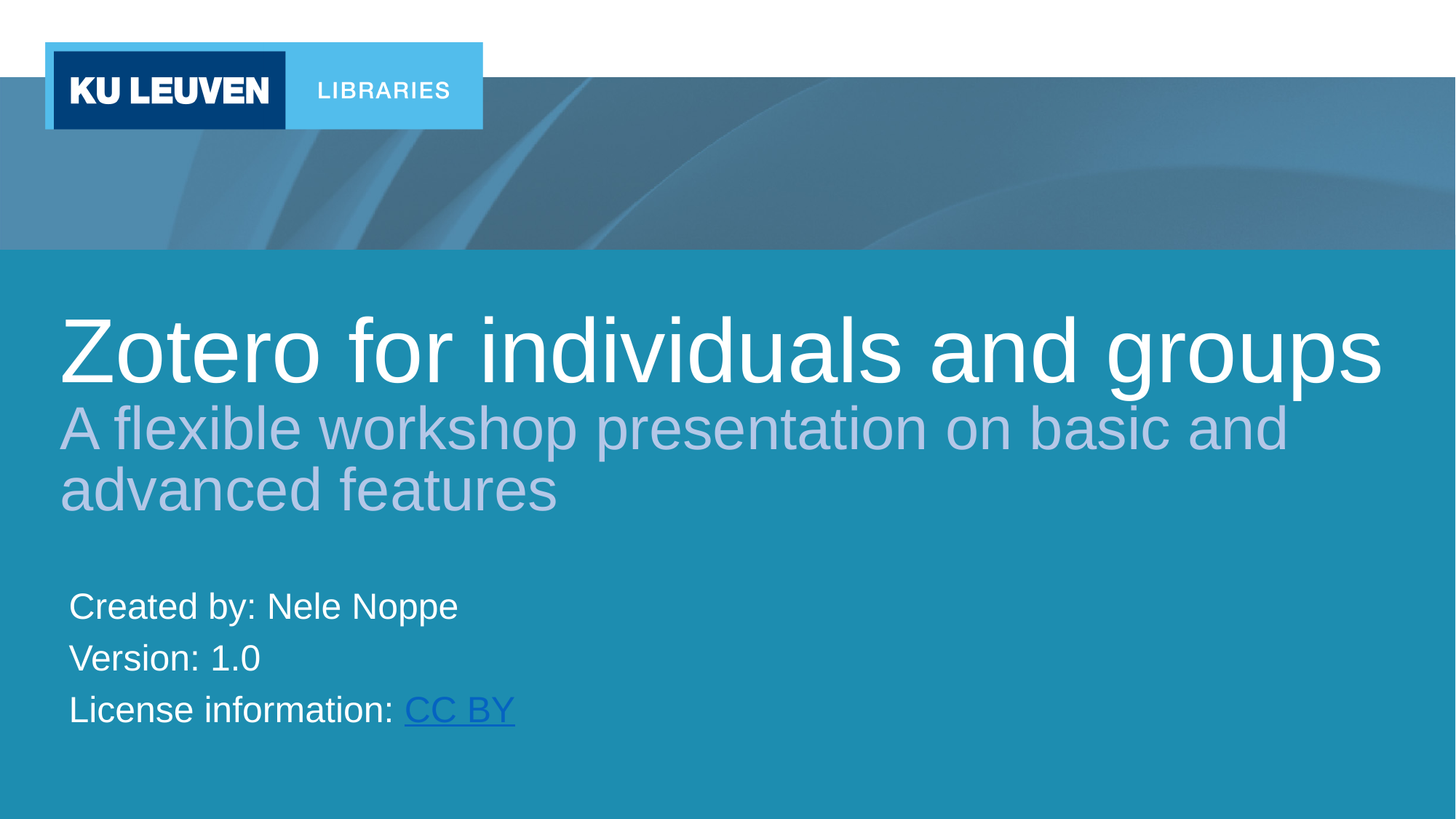

# Zotero for individuals and groups A flexible workshop presentation on basic and advanced features
Created by: Nele Noppe
Version: 1.0
License information: CC BY